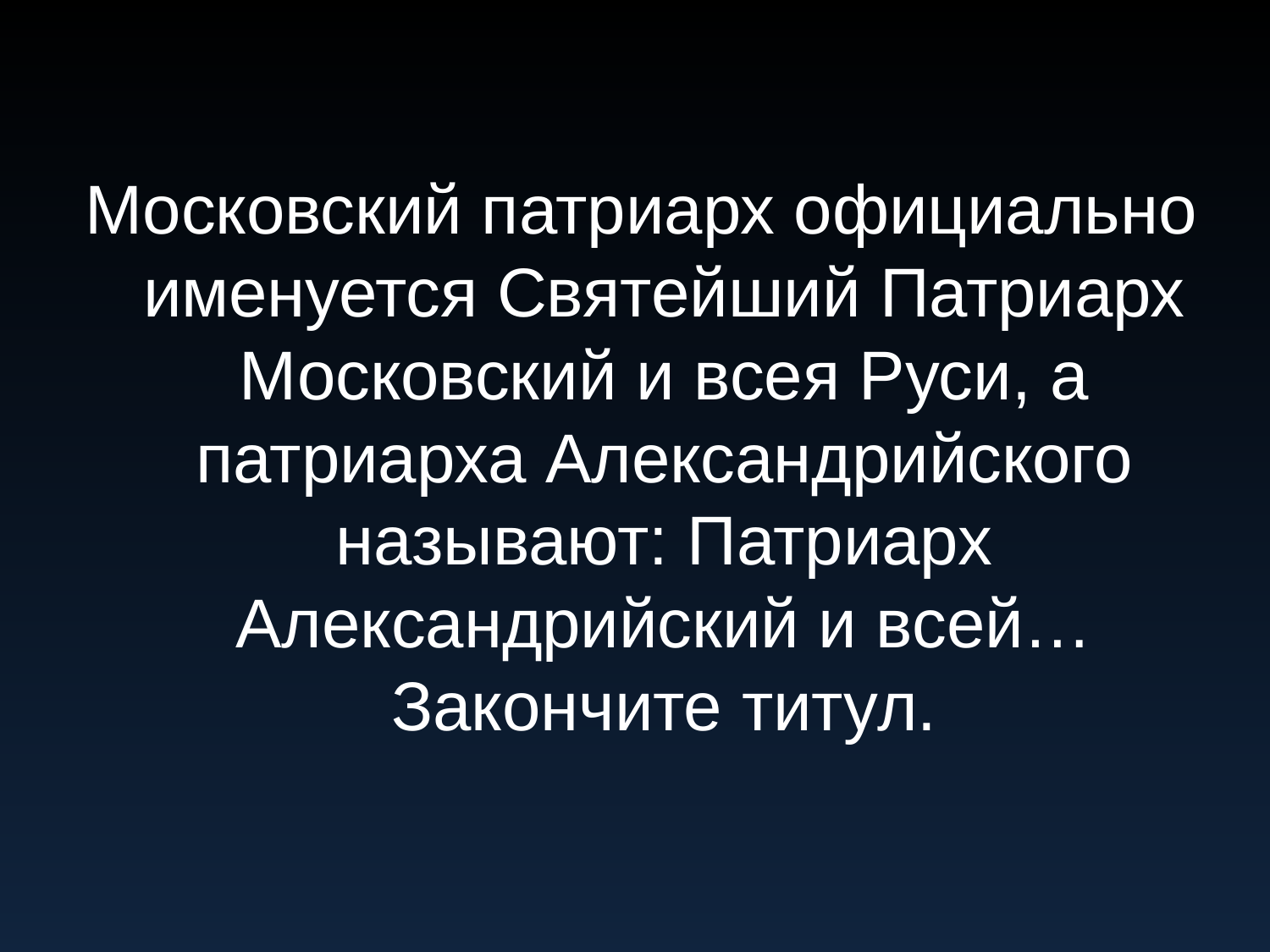

#
Московский патриарх официально именуется Святейший Патриарх Московский и всея Руси, а патриарха Александрийского называют: Патриарх Александрийский и всей… Закончите титул.